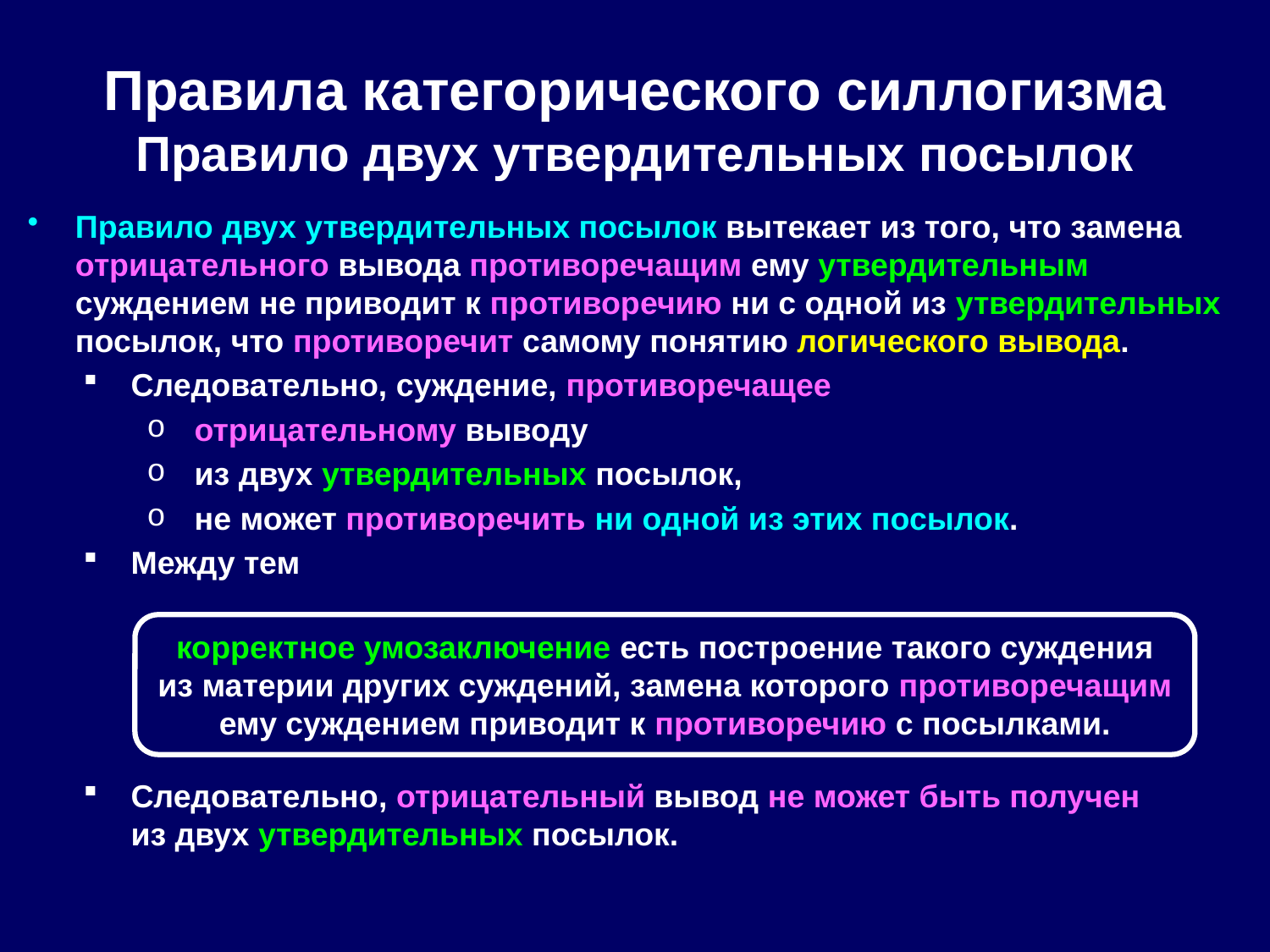

# Правила категорического силлогизма Правило двух утвердительных посылок
Правило двух утвердительных посылок вытекает из того, что замена отрицательного вывода противоречащим ему утвердительным суждением не приводит к противоречию ни с одной из утвердительных посылок, что противоречит самому понятию логического вывода.
Следовательно, суждение, противоречащее
отрицательному выводу
из двух утвердительных посылок,
не может противоречить ни одной из этих посылок.
Между тем
корректное умозаключение есть построение такого суждения из материи других суждений, замена которого противоречащим ему суждением приводит к противоречию с посылками.
Следовательно, отрицательный вывод не может быть получен
из двух утвердительных посылок.